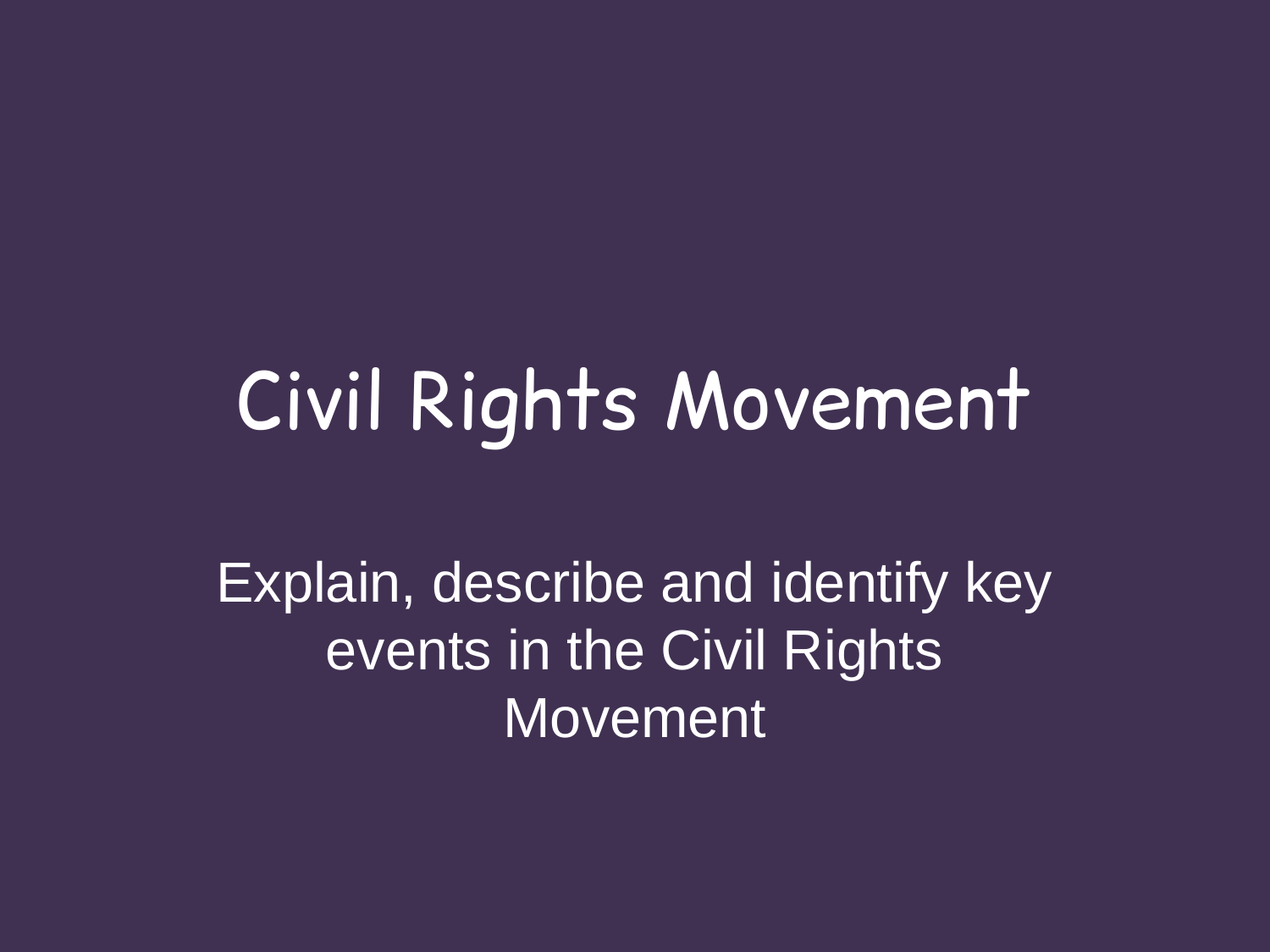

# Civil Rights Movement
Explain, describe and identify key events in the Civil Rights Movement